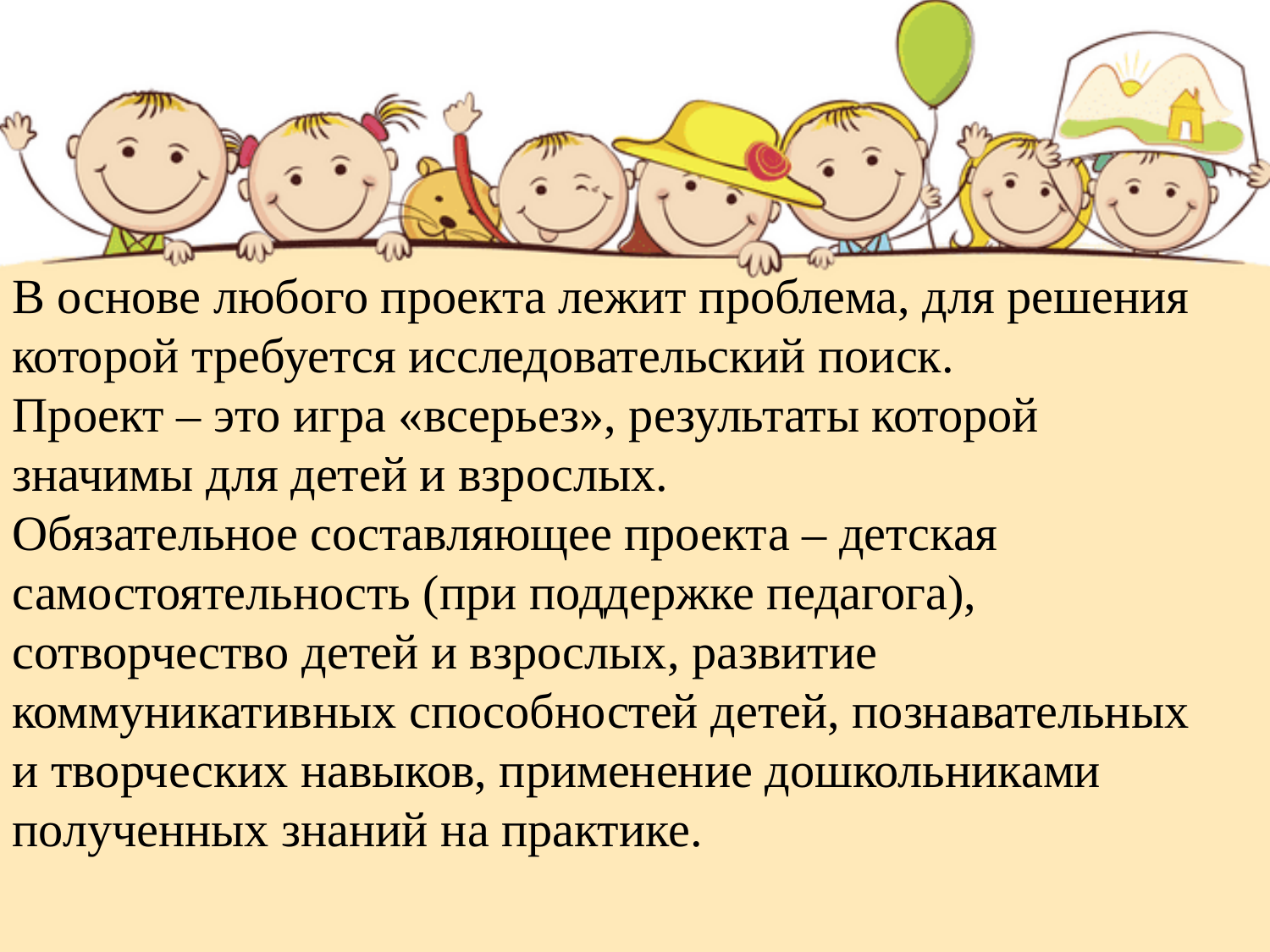

В основе любого проекта лежит проблема, для решения которой требуется исследовательский поиск.
Проект – это игра «всерьез», результаты которой значимы для детей и взрослых.
Обязательное составляющее проекта – детская самостоятельность (при поддержке педагога), сотворчество детей и взрослых, развитие коммуникативных способностей детей, познавательных и творческих навыков, применение дошкольниками полученных знаний на практике.